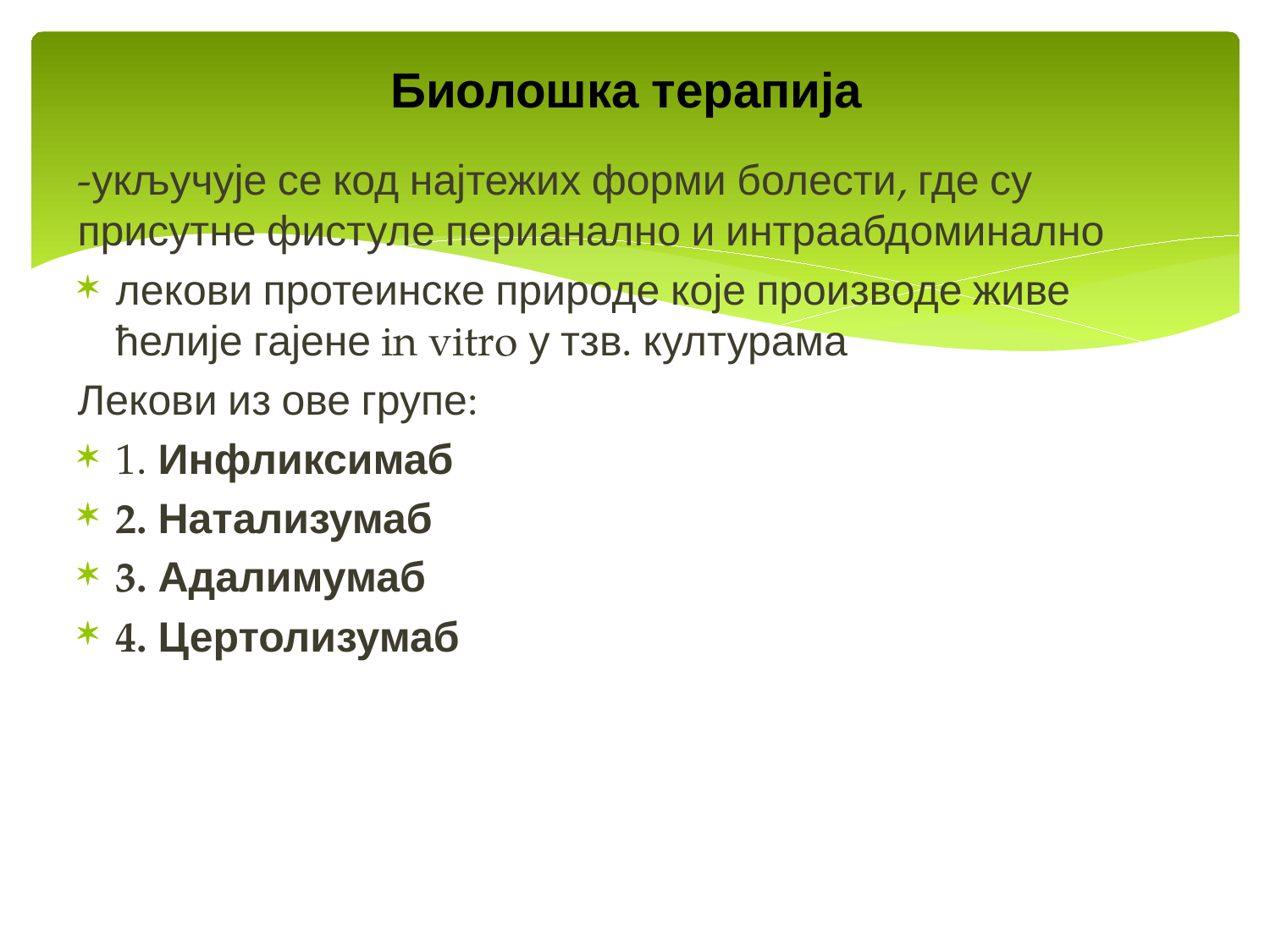

# Биолошка терапија
-укључује се код најтежих форми болести, где су присутне фистуле перианално и интраабдоминално
лекови протеинске природе које производе живе ћелије гајене in vitro у тзв. културама
Лекови из ове групе:
1. Инфликсимаб
2. Натализумаб
3. Адалимумаб
4. Цертолизумаб